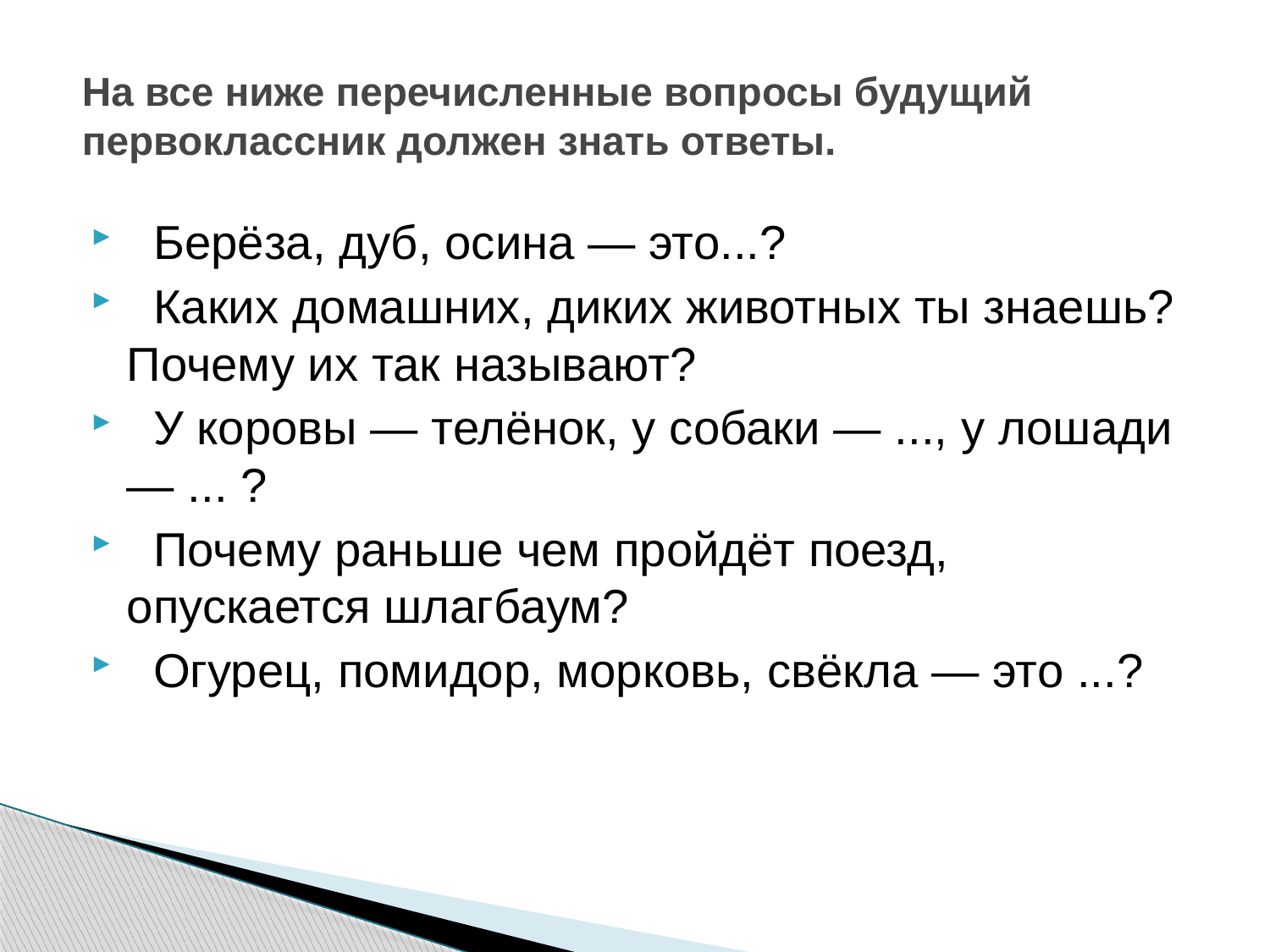

# На все ниже перечисленные вопросы будущий первоклассник должен знать ответы.
  Берёза, дуб, осина — это...?
  Каких домашних, диких животных ты знаешь? Почему их так называют?
  У коровы — телёнок, у собаки — ..., у лошади — ... ?
  Почему раньше чем пройдёт поезд, опускается шлагбаум?
  Огурец, помидор, морковь, свёкла — это ...?